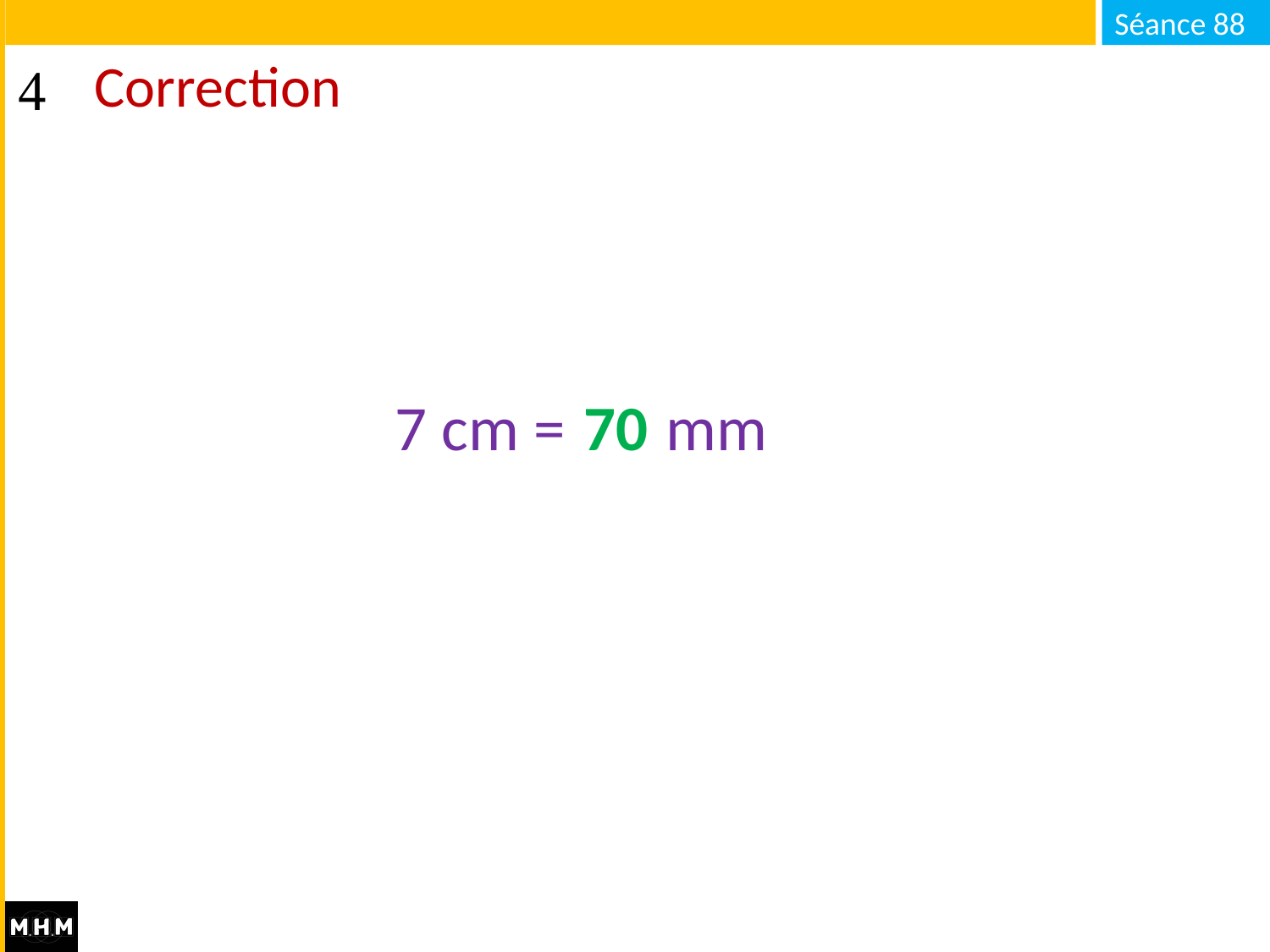

# Correction
7 cm =  …  mm
70